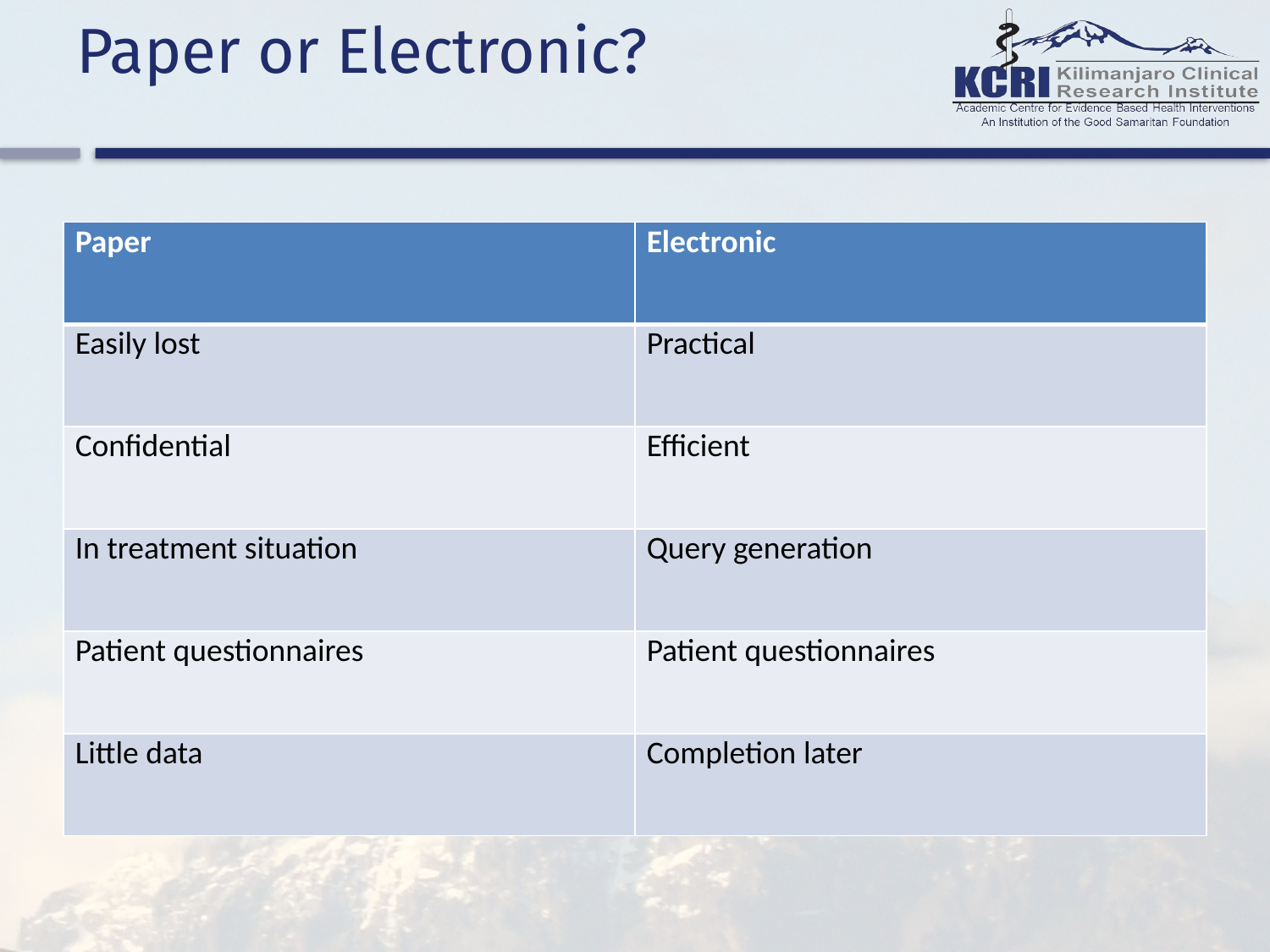

# Paper or Electronic?
| Paper | Electronic |
| --- | --- |
| Easily lost | Practical |
| Confidential | Efficient |
| In treatment situation | Query generation |
| Patient questionnaires | Patient questionnaires |
| Little data | Completion later |